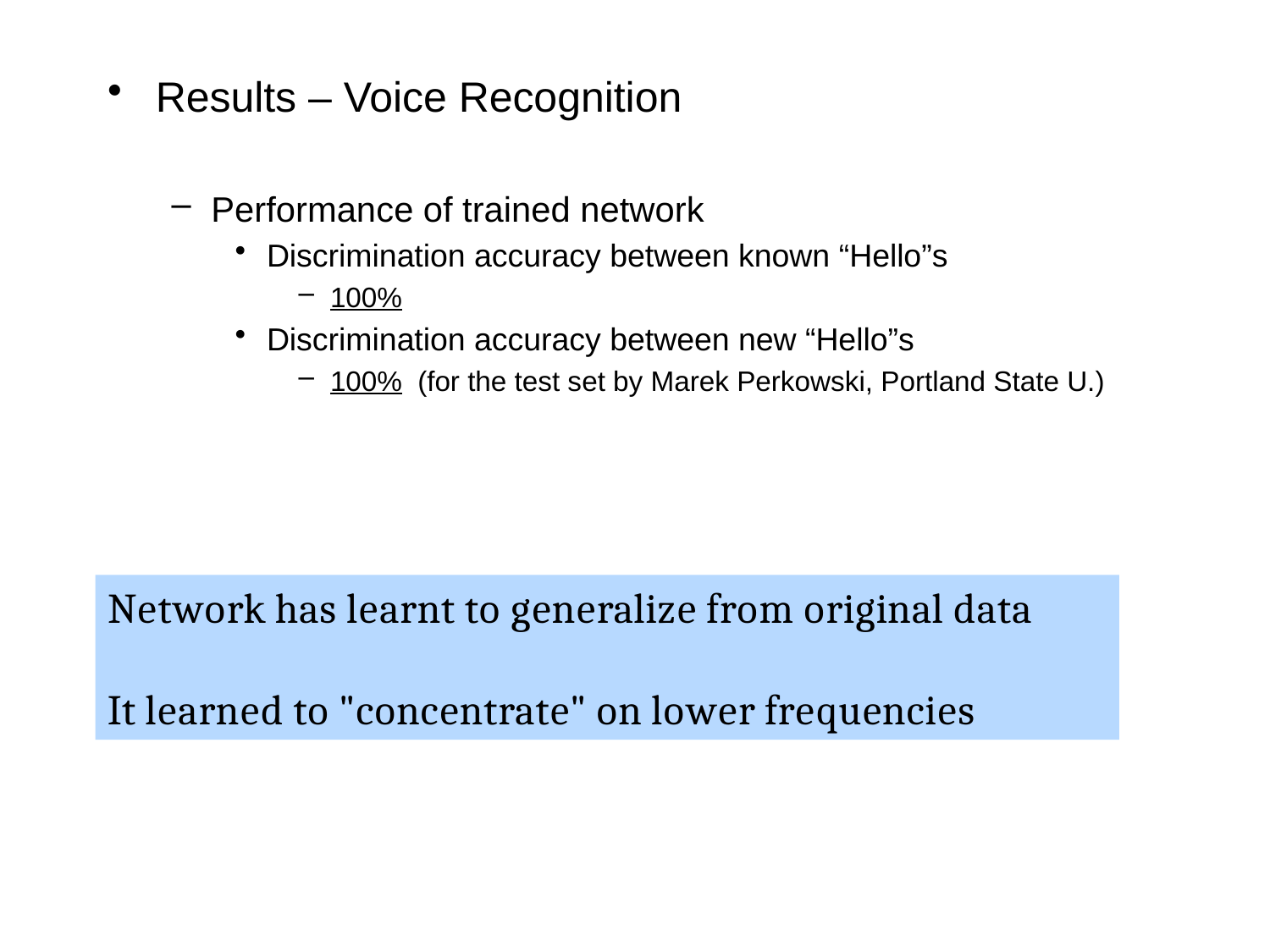

Results – Voice Recognition

Performance of trained network
Discrimination accuracy between known “Hello”s
100%
Discrimination accuracy between new “Hello”s
100%  (for the test set by Marek Perkowski, Portland State U.)
Network has learnt to generalize from original data

It learned to "concentrate" on lower frequencies